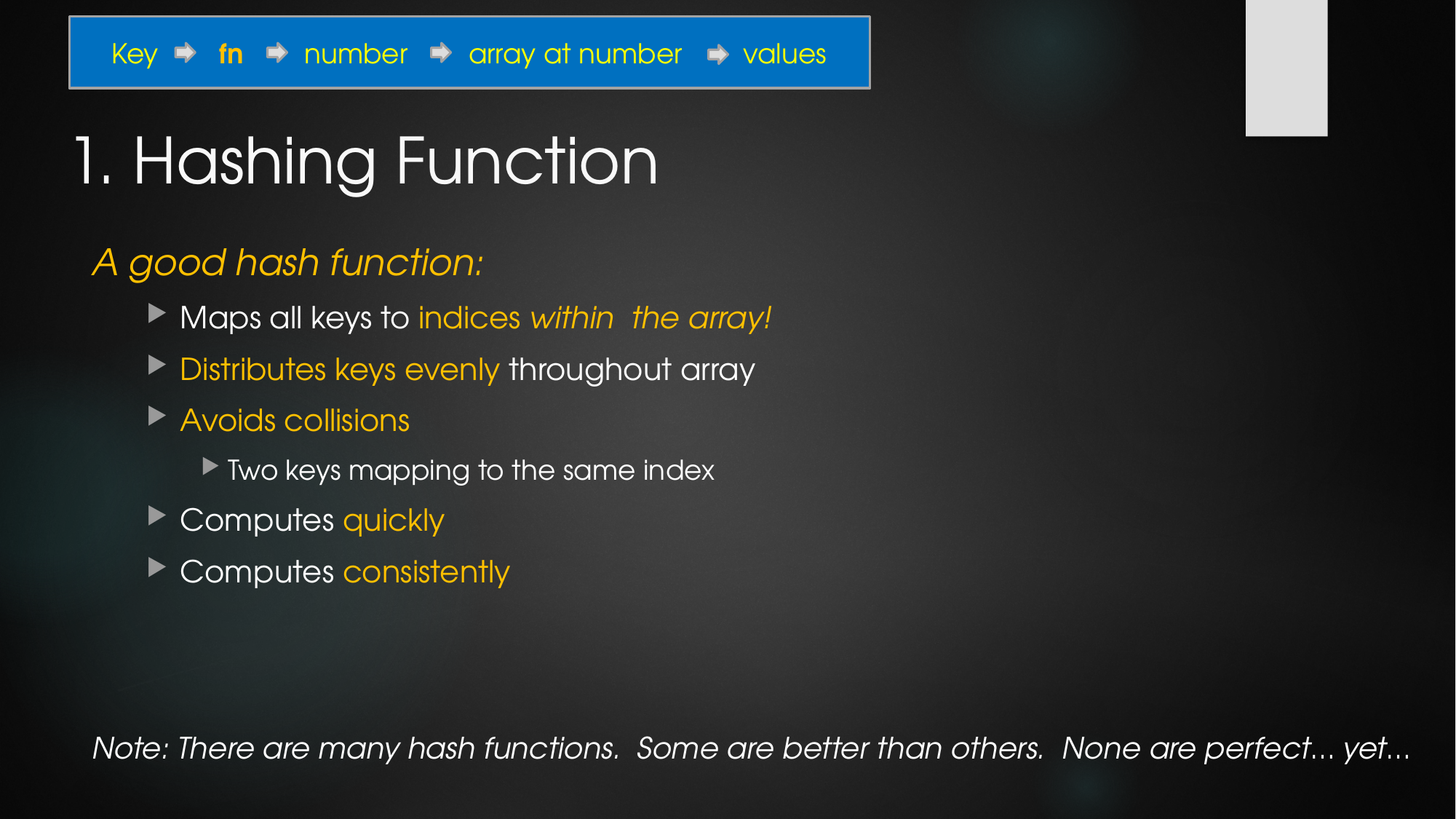

Key        fn        number        array at number        values

# 1. Hashing Function
A good hash function:
Maps all keys to indices within  the array!
Distributes keys evenly throughout array
Avoids collisions
Two keys mapping to the same index
Computes quickly
Computes consistently

Note: There are many hash functions.  Some are better than others.  None are perfect… yet…